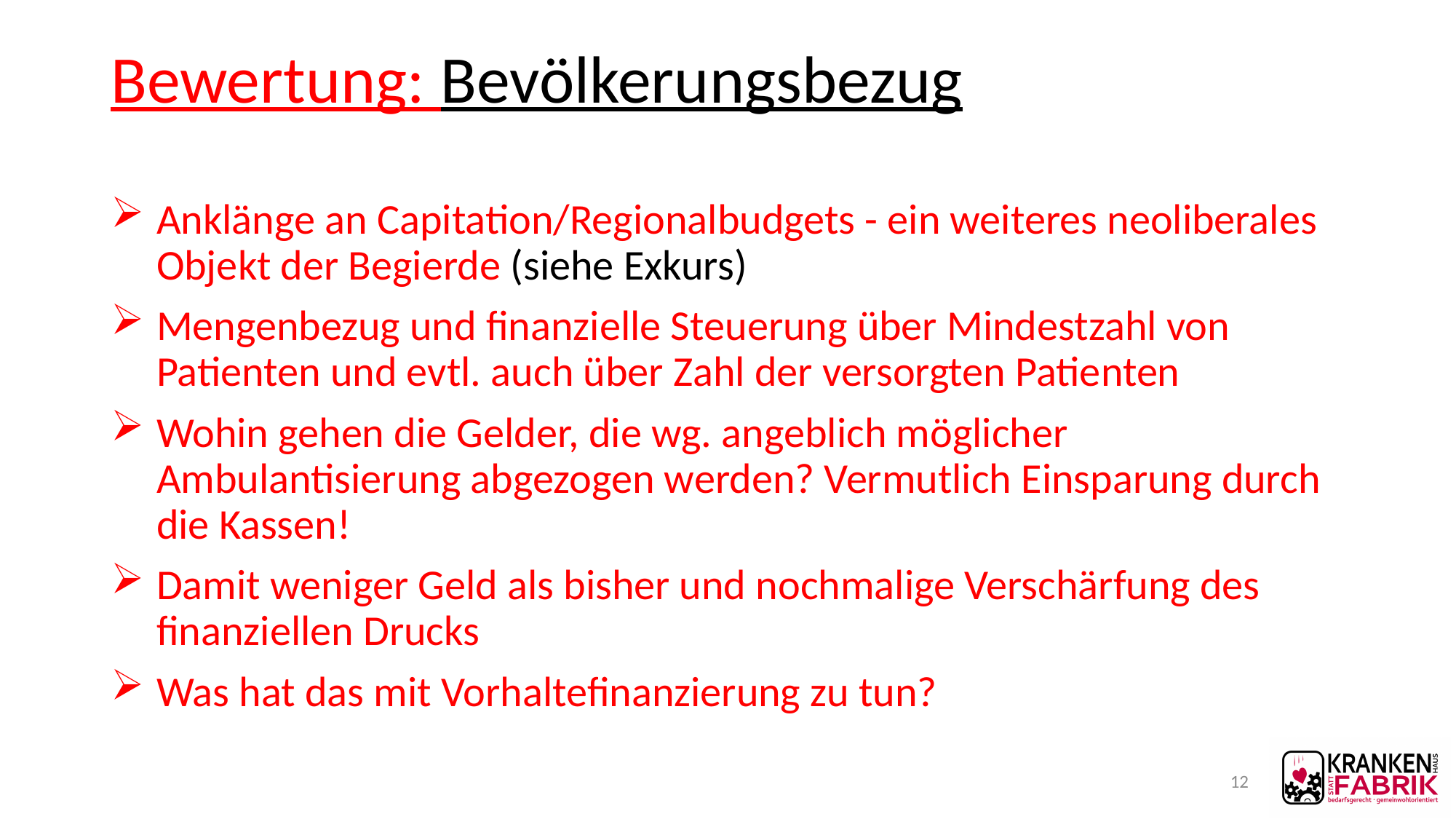

# Bewertung: Bevölkerungsbezug
Anklänge an Capitation/Regionalbudgets - ein weiteres neoliberales Objekt der Begierde (siehe Exkurs)
Mengenbezug und finanzielle Steuerung über Mindestzahl von Patienten und evtl. auch über Zahl der versorgten Patienten
Wohin gehen die Gelder, die wg. angeblich möglicher Ambulantisierung abgezogen werden? Vermutlich Einsparung durch die Kassen!
Damit weniger Geld als bisher und nochmalige Verschärfung des finanziellen Drucks
Was hat das mit Vorhaltefinanzierung zu tun?
12